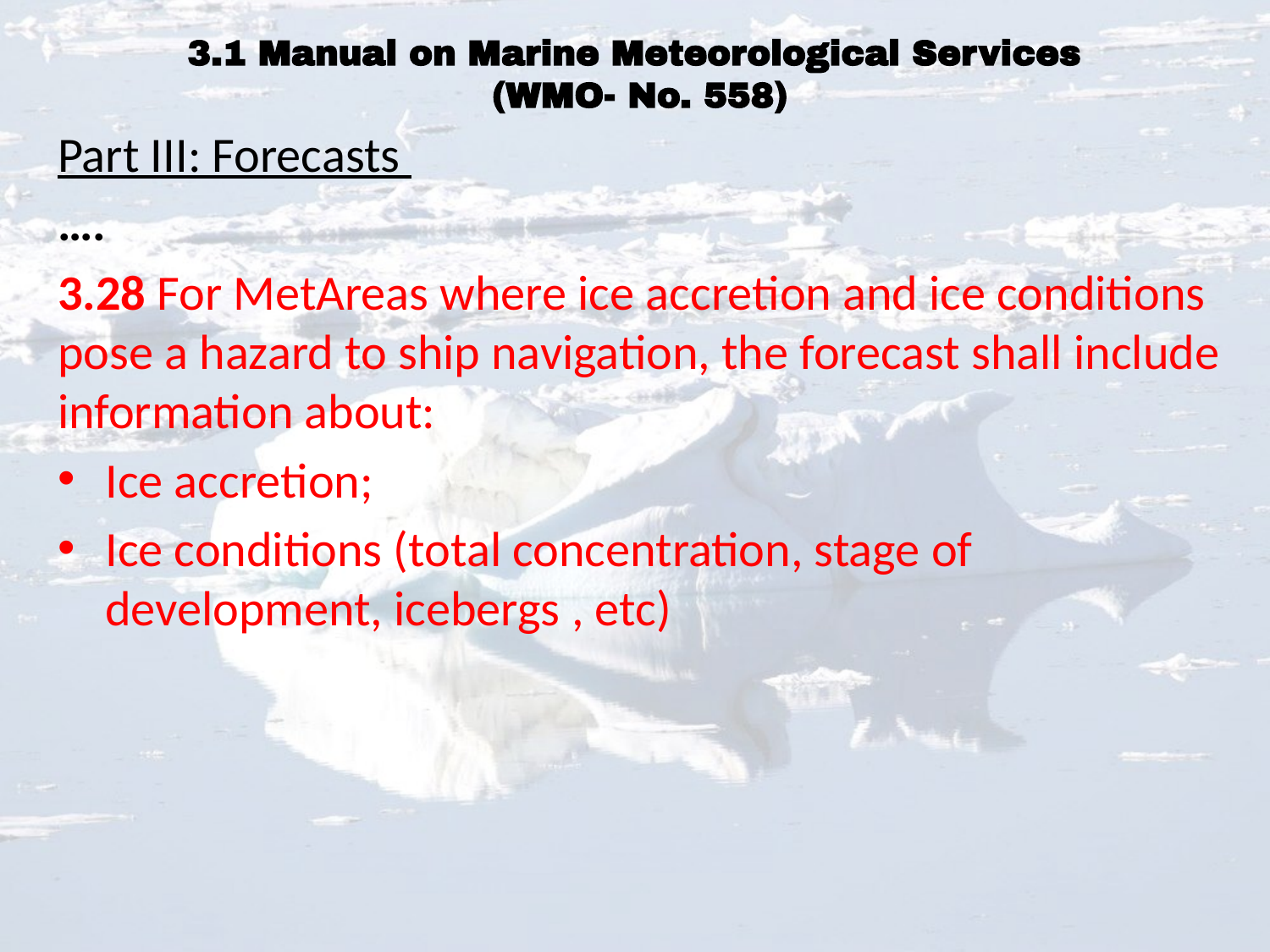

# 3.1 Manual on Marine Meteorological Services (WMO- No. 558)
Part III: Forecasts
….
3.28 For MetAreas where ice accretion and ice conditions pose a hazard to ship navigation, the forecast shall include information about:
Ice accretion;
Ice conditions (total concentration, stage of development, icebergs , etc)